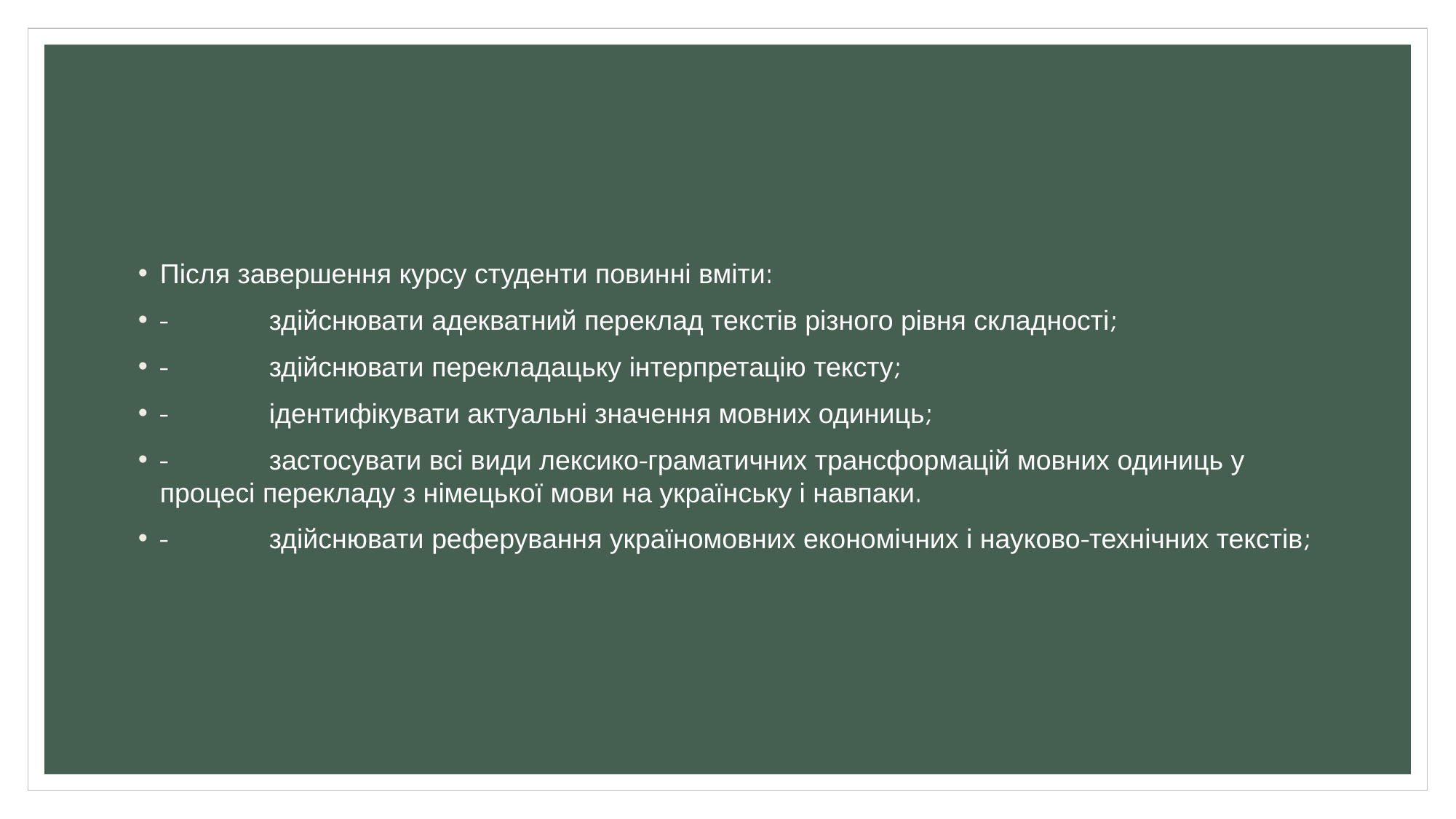

Після завершення курсу студенти повинні вміти:
-	здійснювати адекватний переклад текстів різного рівня складності;
-	здійснювати перекладацьку інтерпретацію тексту;
-	ідентифікувати актуальні значення мовних одиниць;
-	застосувати всі види лексико-граматичних трансформацій мовних одиниць у процесі перекладу з німецької мови на українську і навпаки.
-	здійснювати реферування україномовних економічних і науково-технічних текстів;